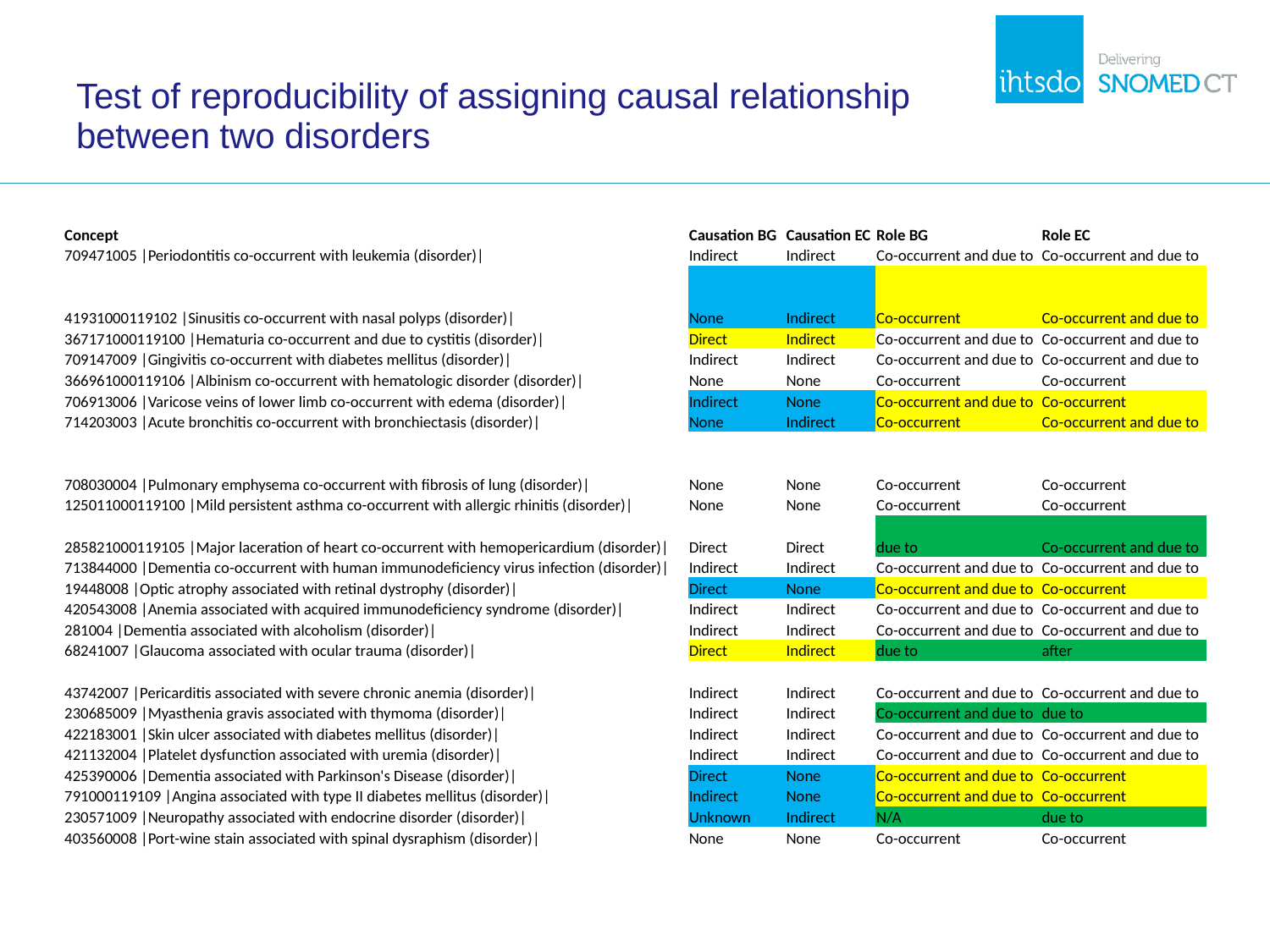

# Test of reproducibility of assigning causal relationship between two disorders
| Concept | Causation BG | Causation EC | Role BG | Role EC |
| --- | --- | --- | --- | --- |
| 709471005 |Periodontitis co-occurrent with leukemia (disorder)| | Indirect | Indirect | Co-occurrent and due to | Co-occurrent and due to |
| 41931000119102 |Sinusitis co-occurrent with nasal polyps (disorder)| | None | Indirect | Co-occurrent | Co-occurrent and due to |
| 367171000119100 |Hematuria co-occurrent and due to cystitis (disorder)| | Direct | Indirect | Co-occurrent and due to | Co-occurrent and due to |
| 709147009 |Gingivitis co-occurrent with diabetes mellitus (disorder)| | Indirect | Indirect | Co-occurrent and due to | Co-occurrent and due to |
| 366961000119106 |Albinism co-occurrent with hematologic disorder (disorder)| | None | None | Co-occurrent | Co-occurrent |
| 706913006 |Varicose veins of lower limb co-occurrent with edema (disorder)| | Indirect | None | Co-occurrent and due to | Co-occurrent |
| 714203003 |Acute bronchitis co-occurrent with bronchiectasis (disorder)| | None | Indirect | Co-occurrent | Co-occurrent and due to |
| 708030004 |Pulmonary emphysema co-occurrent with fibrosis of lung (disorder)| | None | None | Co-occurrent | Co-occurrent |
| 125011000119100 |Mild persistent asthma co-occurrent with allergic rhinitis (disorder)| | None | None | Co-occurrent | Co-occurrent |
| 285821000119105 |Major laceration of heart co-occurrent with hemopericardium (disorder)| | Direct | Direct | due to | Co-occurrent and due to |
| 713844000 |Dementia co-occurrent with human immunodeficiency virus infection (disorder)| | Indirect | Indirect | Co-occurrent and due to | Co-occurrent and due to |
| 19448008 |Optic atrophy associated with retinal dystrophy (disorder)| | Direct | None | Co-occurrent and due to | Co-occurrent |
| 420543008 |Anemia associated with acquired immunodeficiency syndrome (disorder)| | Indirect | Indirect | Co-occurrent and due to | Co-occurrent and due to |
| 281004 |Dementia associated with alcoholism (disorder)| | Indirect | Indirect | Co-occurrent and due to | Co-occurrent and due to |
| 68241007 |Glaucoma associated with ocular trauma (disorder)| | Direct | Indirect | due to | after |
| 43742007 |Pericarditis associated with severe chronic anemia (disorder)| | Indirect | Indirect | Co-occurrent and due to | Co-occurrent and due to |
| 230685009 |Myasthenia gravis associated with thymoma (disorder)| | Indirect | Indirect | Co-occurrent and due to | due to |
| 422183001 |Skin ulcer associated with diabetes mellitus (disorder)| | Indirect | Indirect | Co-occurrent and due to | Co-occurrent and due to |
| 421132004 |Platelet dysfunction associated with uremia (disorder)| | Indirect | Indirect | Co-occurrent and due to | Co-occurrent and due to |
| 425390006 |Dementia associated with Parkinson's Disease (disorder)| | Direct | None | Co-occurrent and due to | Co-occurrent |
| 791000119109 |Angina associated with type II diabetes mellitus (disorder)| | Indirect | None | Co-occurrent and due to | Co-occurrent |
| 230571009 |Neuropathy associated with endocrine disorder (disorder)| | Unknown | Indirect | N/A | due to |
| 403560008 |Port-wine stain associated with spinal dysraphism (disorder)| | None | None | Co-occurrent | Co-occurrent |